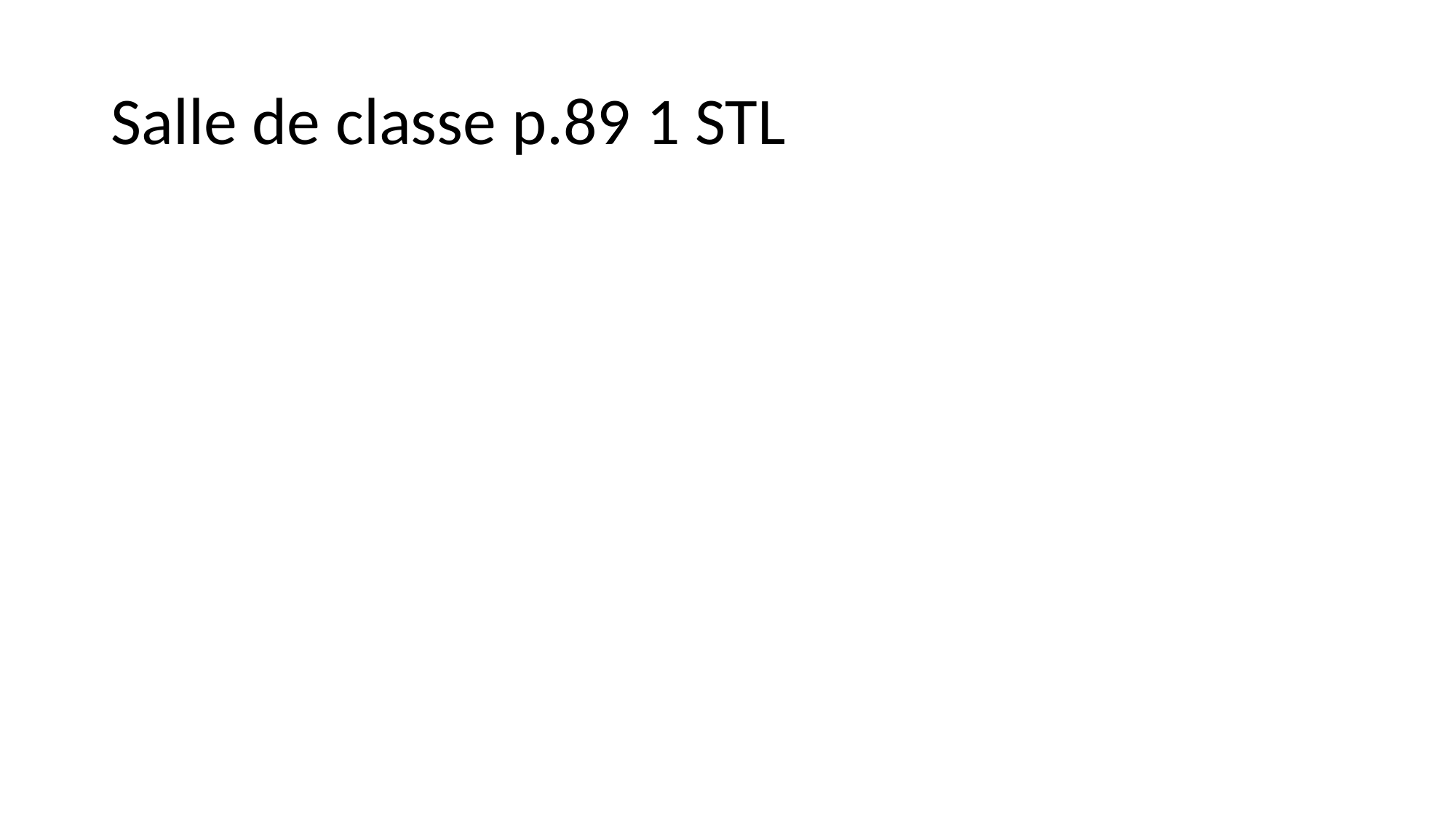

# Salle de classe p.89 1 STL